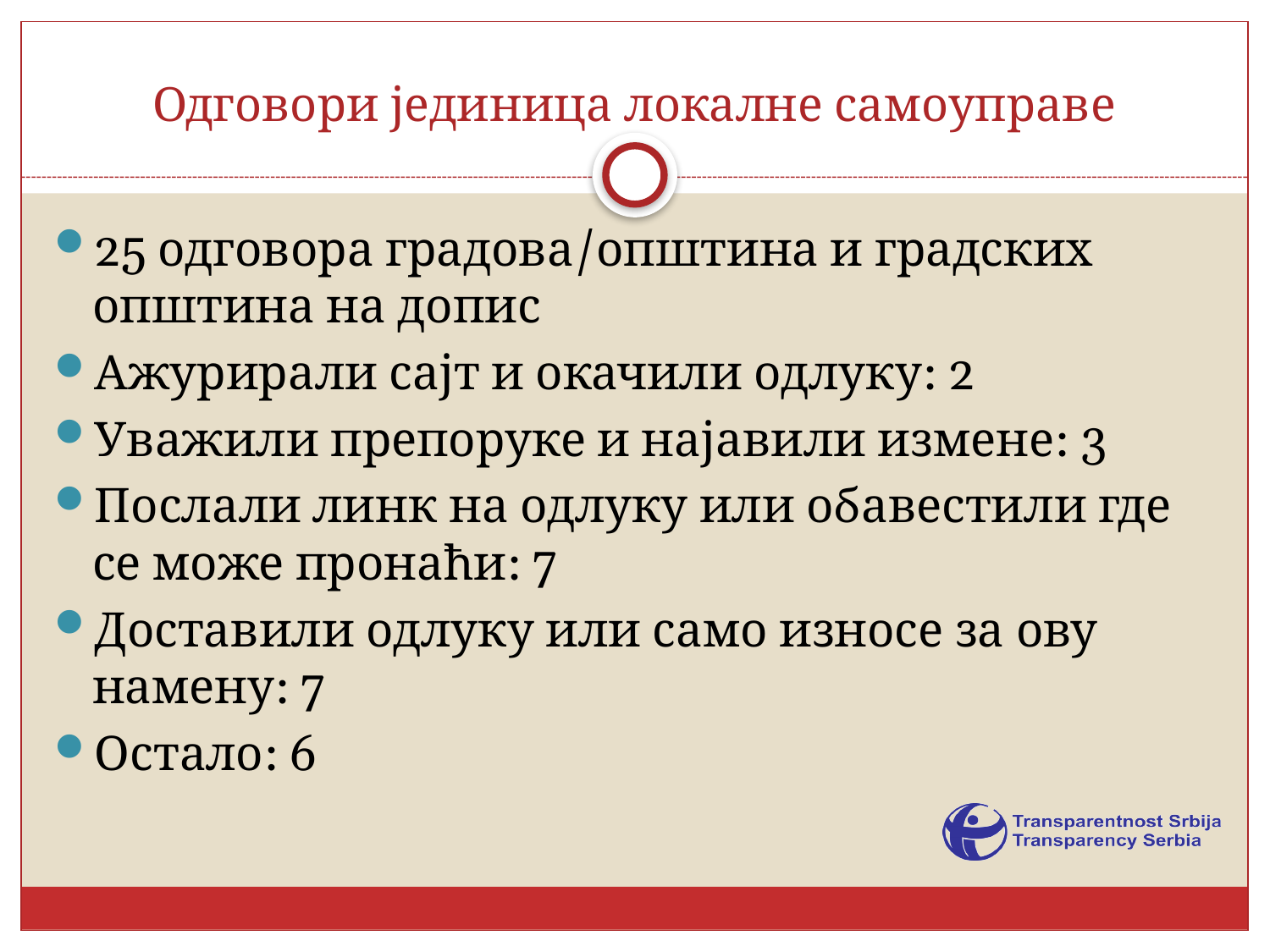

# Одговори јединица локалне самоуправе
25 одговора градова/општина и градских општина на допис
Ажурирали сајт и окачили одлуку: 2
Уважили препоруке и најавили измене: 3
Послали линк на одлуку или обавестили где се може пронаћи: 7
Доставили одлуку или само износе за ову намену: 7
Остало: 6